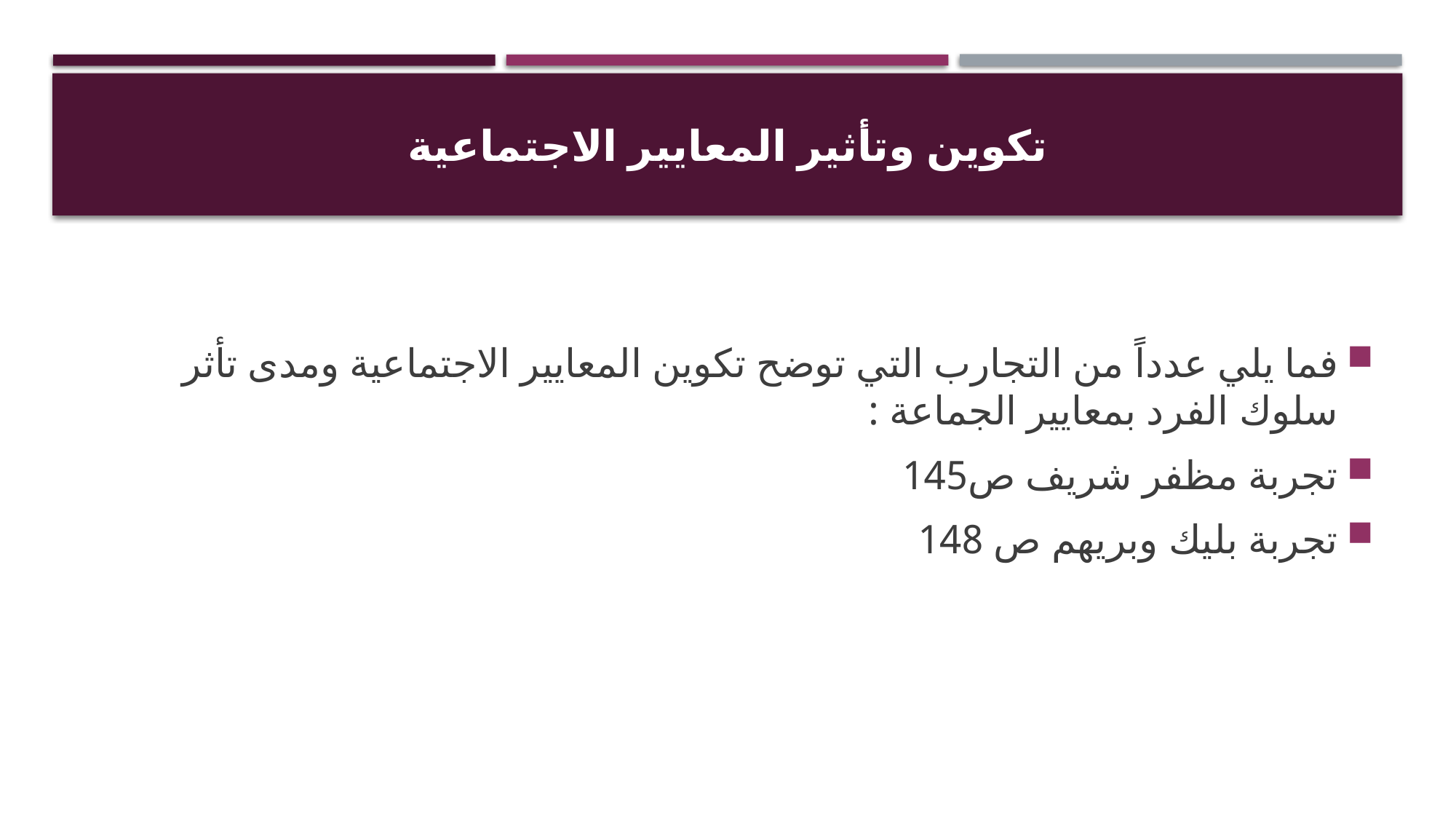

# تكوين وتأثير المعايير الاجتماعية
فما يلي عدداً من التجارب التي توضح تكوين المعايير الاجتماعية ومدى تأثر سلوك الفرد بمعايير الجماعة :
تجربة مظفر شريف ص145
تجربة بليك وبريهم ص 148